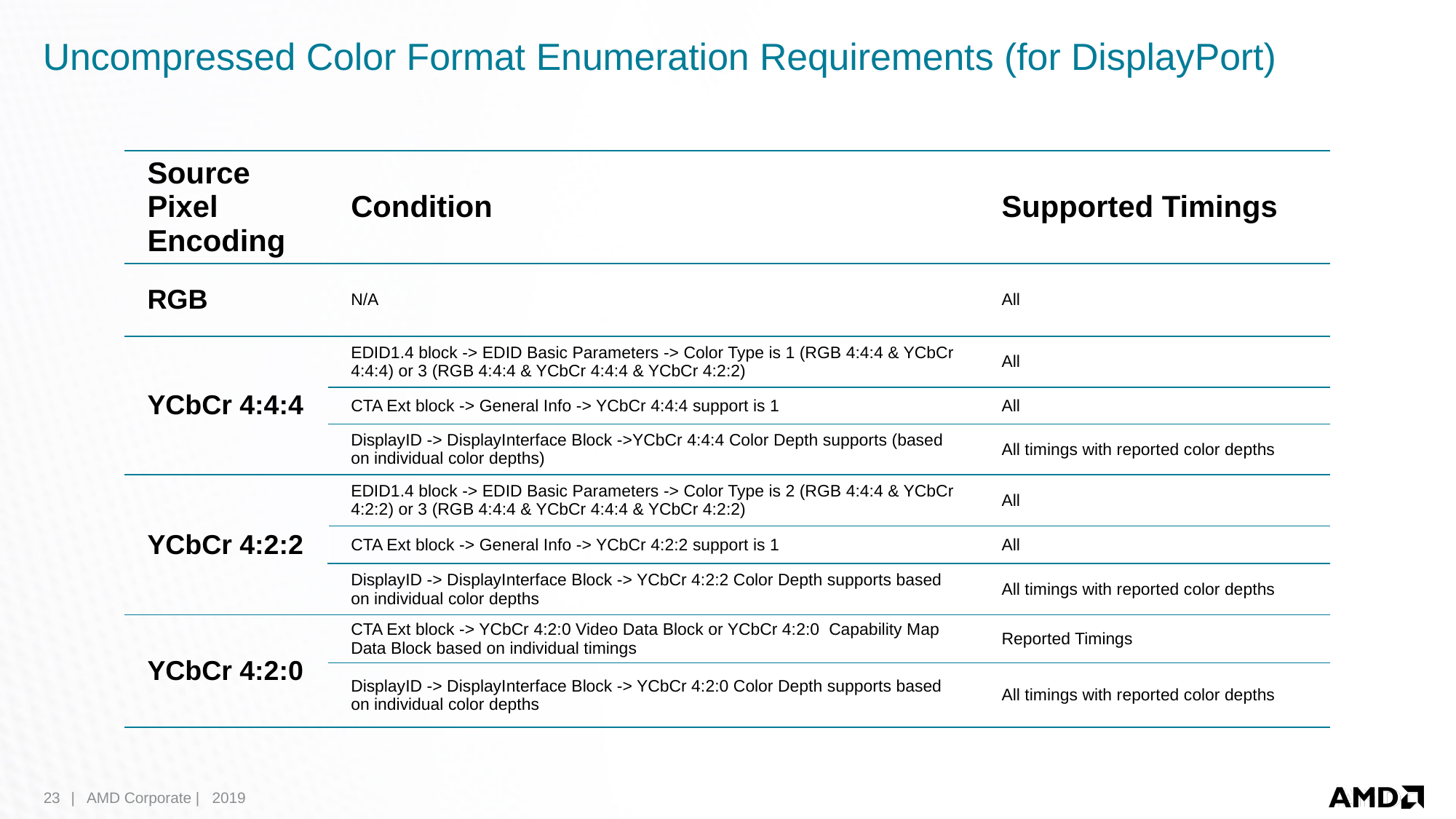

# Uncompressed Color Format Enumeration Requirements (for DisplayPort)
| Source Pixel Encoding | Condition | Supported Timings |
| --- | --- | --- |
| RGB | N/A | All |
| YCbCr 4:4:4 | EDID1.4 block -> EDID Basic Parameters -> Color Type is 1 (RGB 4:4:4 & YCbCr 4:4:4) or 3 (RGB 4:4:4 & YCbCr 4:4:4 & YCbCr 4:2:2) | All |
|  | CTA Ext block -> General Info -> YCbCr 4:4:4 support is 1 | All |
|  | DisplayID -> DisplayInterface Block ->YCbCr 4:4:4 Color Depth supports (based on individual color depths) | All timings with reported color depths |
| YCbCr 4:2:2 | EDID1.4 block -> EDID Basic Parameters -> Color Type is 2 (RGB 4:4:4 & YCbCr 4:2:2) or 3 (RGB 4:4:4 & YCbCr 4:4:4 & YCbCr 4:2:2) | All |
|  | CTA Ext block -> General Info -> YCbCr 4:2:2 support is 1 | All |
|  | DisplayID -> DisplayInterface Block -> YCbCr 4:2:2 Color Depth supports based on individual color depths | All timings with reported color depths |
| YCbCr 4:2:0 | CTA Ext block -> YCbCr 4:2:0 Video Data Block or YCbCr 4:2:0 Capability Map Data Block based on individual timings | Reported Timings |
|  | DisplayID -> DisplayInterface Block -> YCbCr 4:2:0 Color Depth supports based on individual color depths | All timings with reported color depths |
23
|   AMD Corporate |   2019